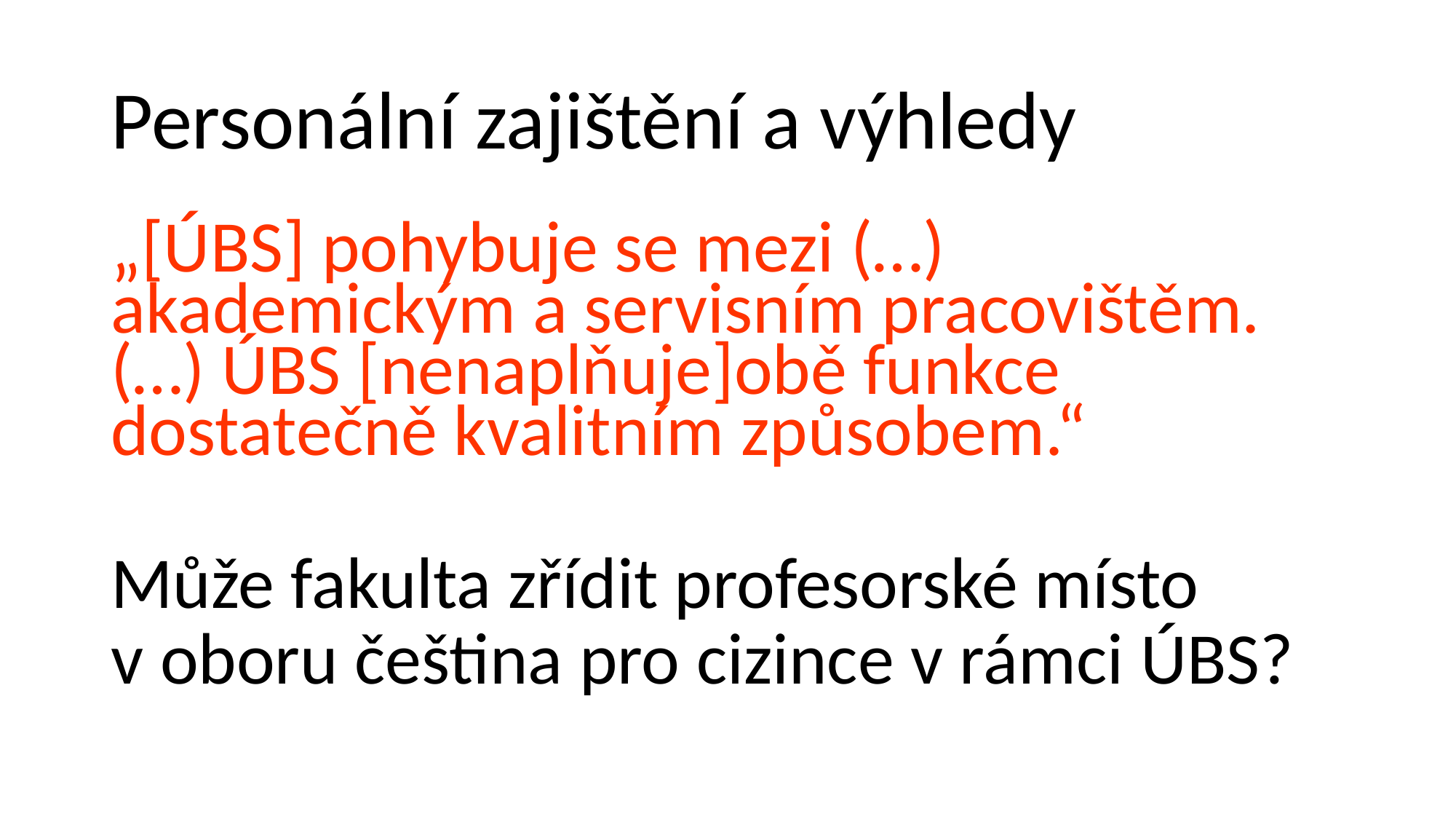

# Personální zajištění a výhledy
„[ÚBS] pohybuje se mezi (…) akademickým a servisním pracovištěm. (…) ÚBS [nenaplňuje]obě funkce dostatečně kvalitním způsobem.“

Může fakulta zřídit profesorské místo
v oboru čeština pro cizince v rámci ÚBS?